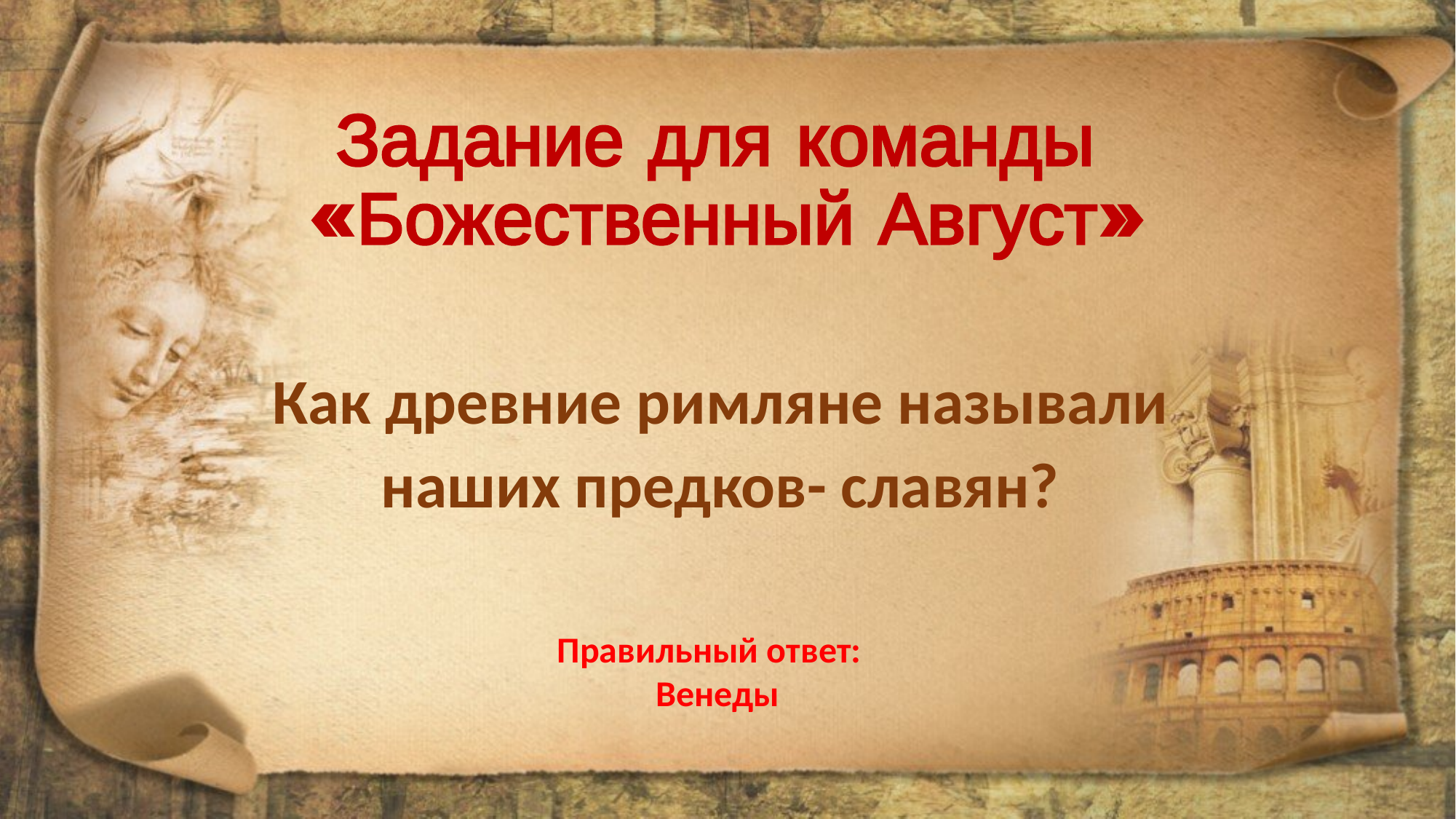

Задание для команды
«Божественный Август»

Как древние римляне называли
наших предков- славян?
Правильный ответ:
 Венеды